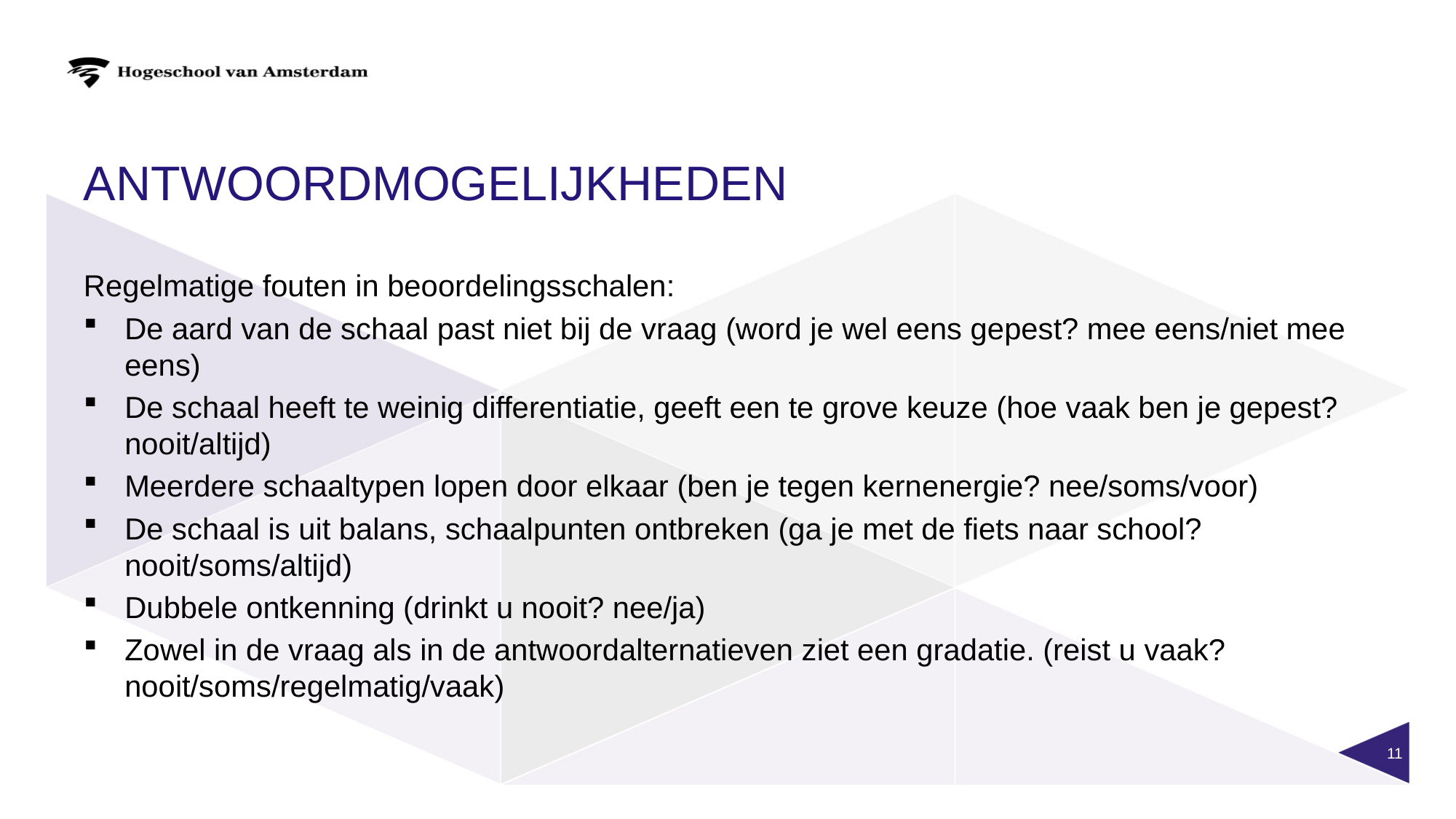

# antwoordmogelijkheden
Regelmatige fouten in beoordelingsschalen:
De aard van de schaal past niet bij de vraag (word je wel eens gepest? mee eens/niet mee eens)
De schaal heeft te weinig differentiatie, geeft een te grove keuze (hoe vaak ben je gepest? nooit/altijd)
Meerdere schaaltypen lopen door elkaar (ben je tegen kernenergie? nee/soms/voor)
De schaal is uit balans, schaalpunten ontbreken (ga je met de fiets naar school? nooit/soms/altijd)
Dubbele ontkenning (drinkt u nooit? nee/ja)
Zowel in de vraag als in de antwoordalternatieven ziet een gradatie. (reist u vaak? nooit/soms/regelmatig/vaak)
11